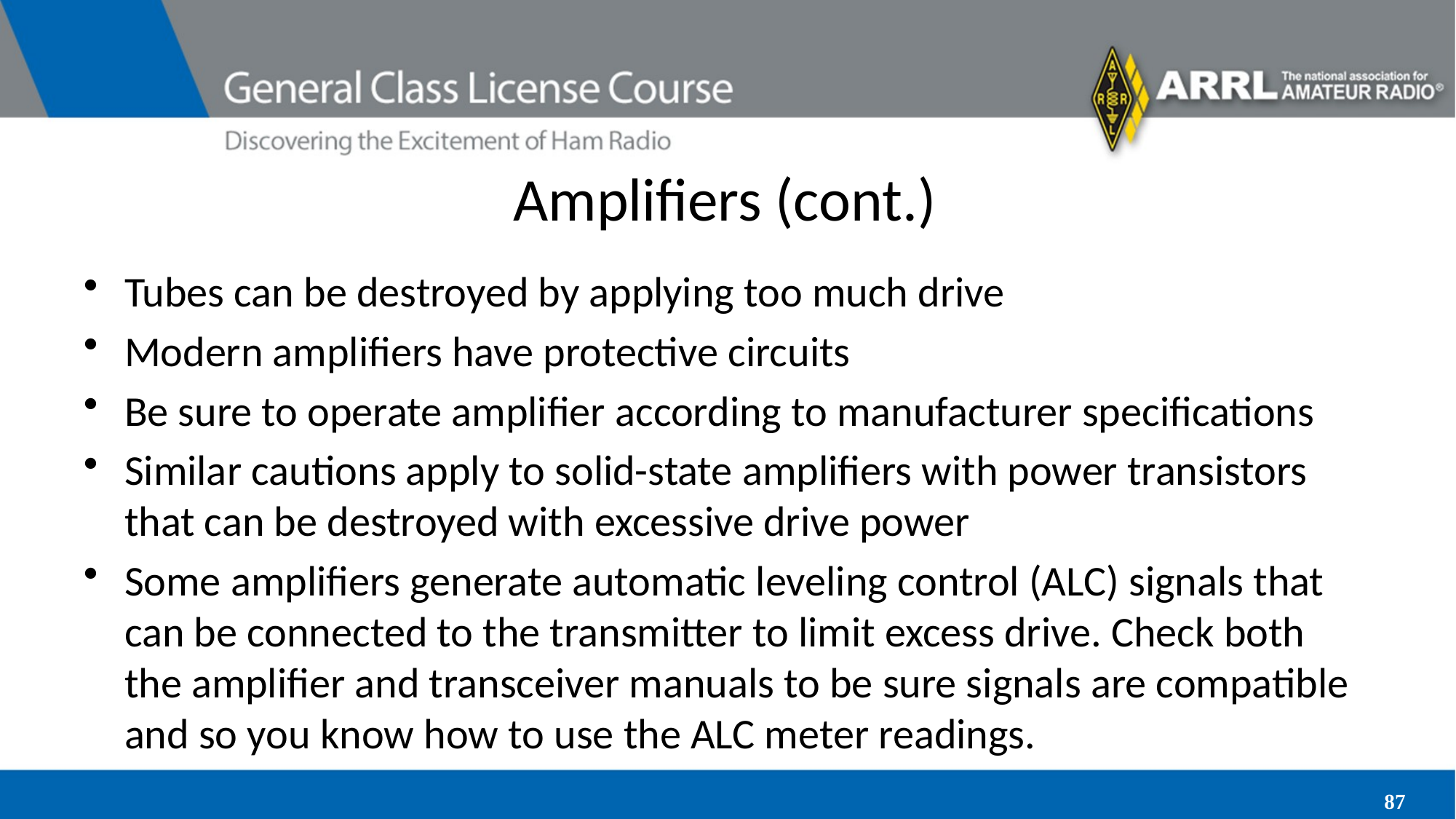

# Amplifiers (cont.)
Tubes can be destroyed by applying too much drive
Modern amplifiers have protective circuits
Be sure to operate amplifier according to manufacturer specifications
Similar cautions apply to solid-state amplifiers with power transistors that can be destroyed with excessive drive power
Some amplifiers generate automatic leveling control (ALC) signals that can be connected to the transmitter to limit excess drive. Check both the amplifier and transceiver manuals to be sure signals are compatible and so you know how to use the ALC meter readings.